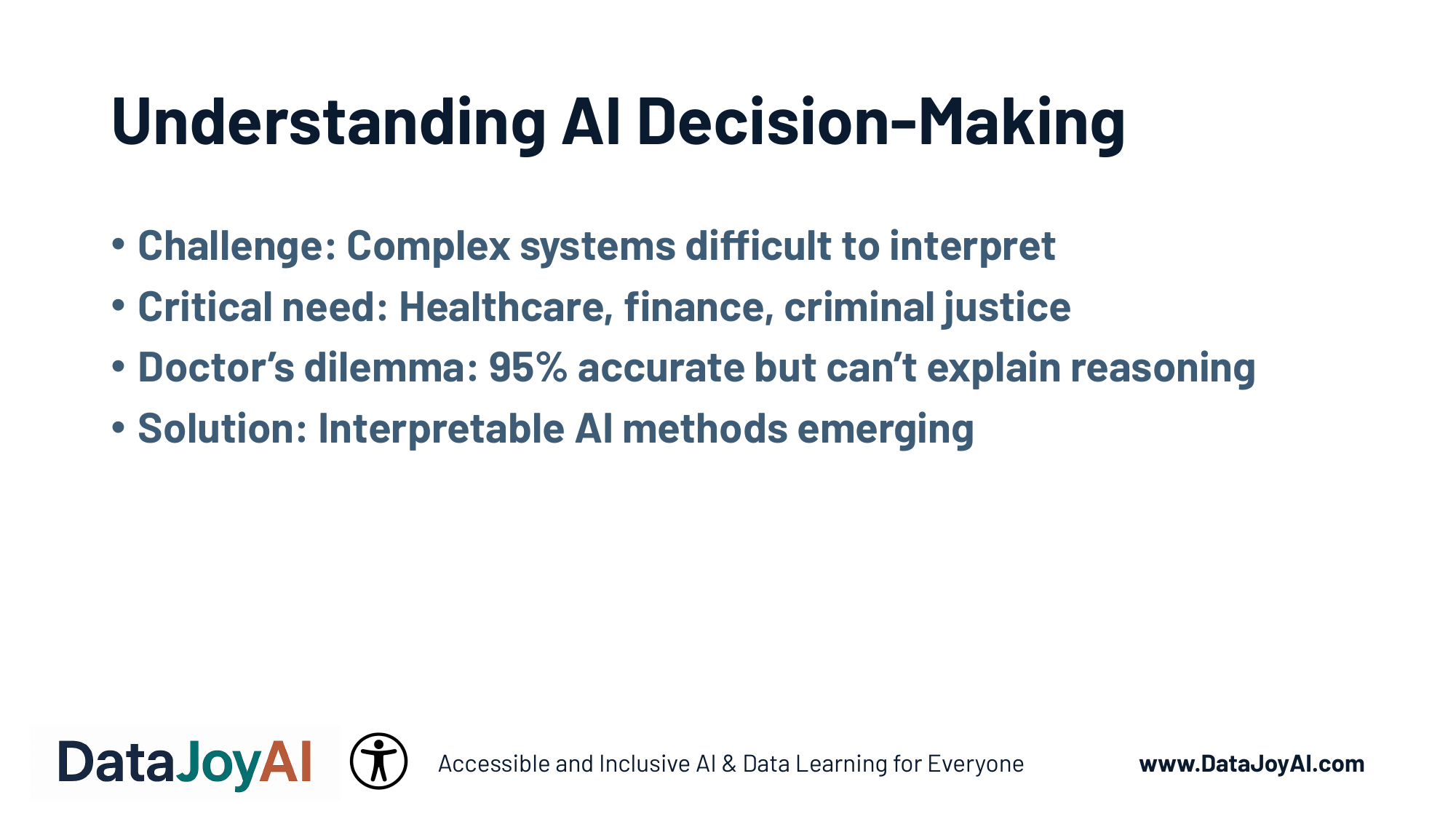

# Understanding AI Decision-Making
Challenge: Complex systems difficult to interpret
Critical need: Healthcare, finance, criminal justice
Doctor’s dilemma: 95% accurate but can’t explain reasoning
Solution: Interpretable AI methods emerging